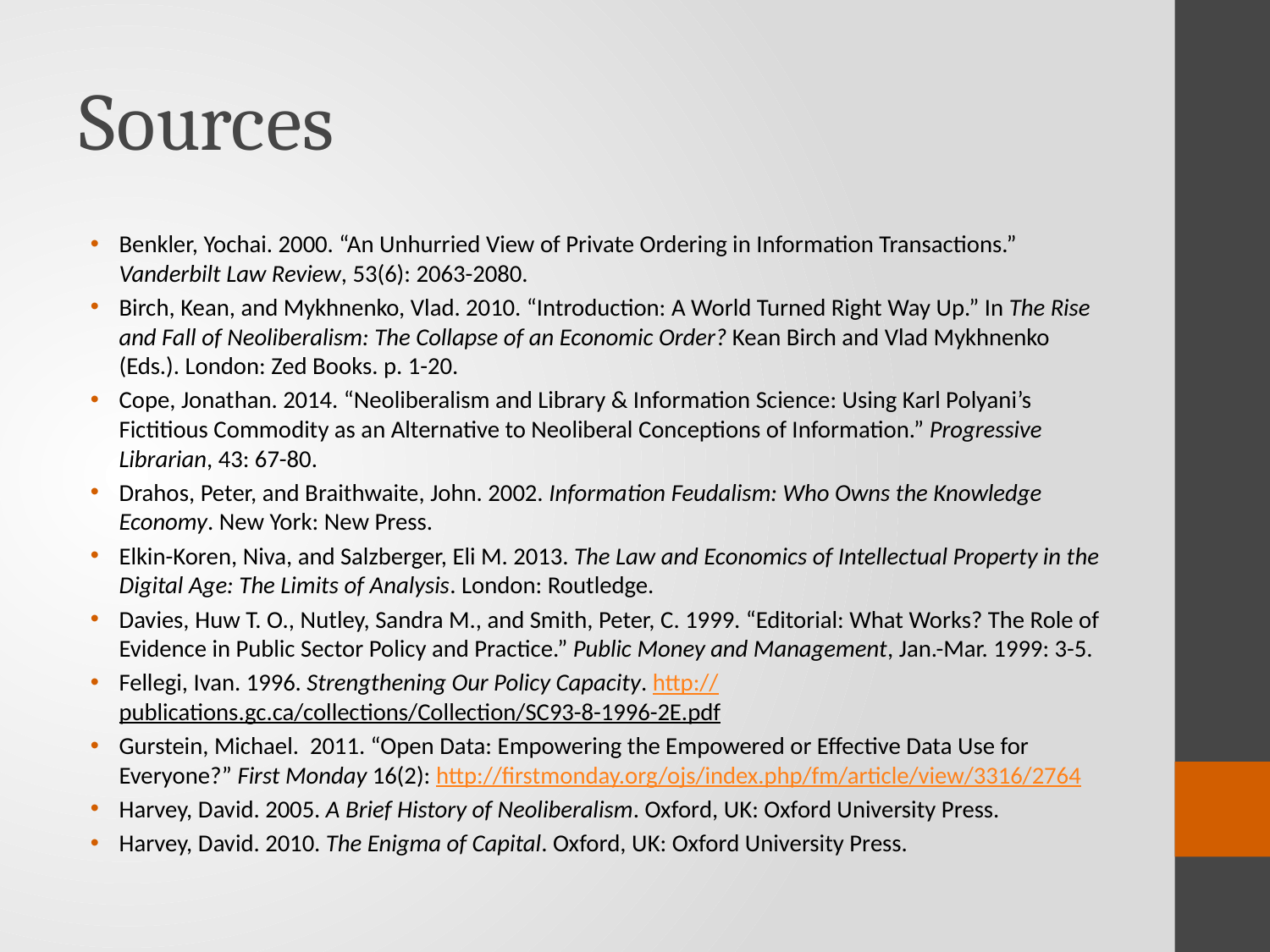

# Sources
Benkler, Yochai. 2000. “An Unhurried View of Private Ordering in Information Transactions.” Vanderbilt Law Review, 53(6): 2063-2080.
Birch, Kean, and Mykhnenko, Vlad. 2010. “Introduction: A World Turned Right Way Up.” In The Rise and Fall of Neoliberalism: The Collapse of an Economic Order? Kean Birch and Vlad Mykhnenko (Eds.). London: Zed Books. p. 1-20.
Cope, Jonathan. 2014. “Neoliberalism and Library & Information Science: Using Karl Polyani’s Fictitious Commodity as an Alternative to Neoliberal Conceptions of Information.” Progressive Librarian, 43: 67-80.
Drahos, Peter, and Braithwaite, John. 2002. Information Feudalism: Who Owns the Knowledge Economy. New York: New Press.
Elkin-Koren, Niva, and Salzberger, Eli M. 2013. The Law and Economics of Intellectual Property in the Digital Age: The Limits of Analysis. London: Routledge.
Davies, Huw T. O., Nutley, Sandra M., and Smith, Peter, C. 1999. “Editorial: What Works? The Role of Evidence in Public Sector Policy and Practice.” Public Money and Management, Jan.-Mar. 1999: 3-5.
Fellegi, Ivan. 1996. Strengthening Our Policy Capacity. http://publications.gc.ca/collections/Collection/SC93-8-1996-2E.pdf
Gurstein, Michael.  2011. “Open Data: Empowering the Empowered or Effective Data Use for Everyone?” First Monday 16(2): http://firstmonday.org/ojs/index.php/fm/article/view/3316/2764
Harvey, David. 2005. A Brief History of Neoliberalism. Oxford, UK: Oxford University Press.
Harvey, David. 2010. The Enigma of Capital. Oxford, UK: Oxford University Press.